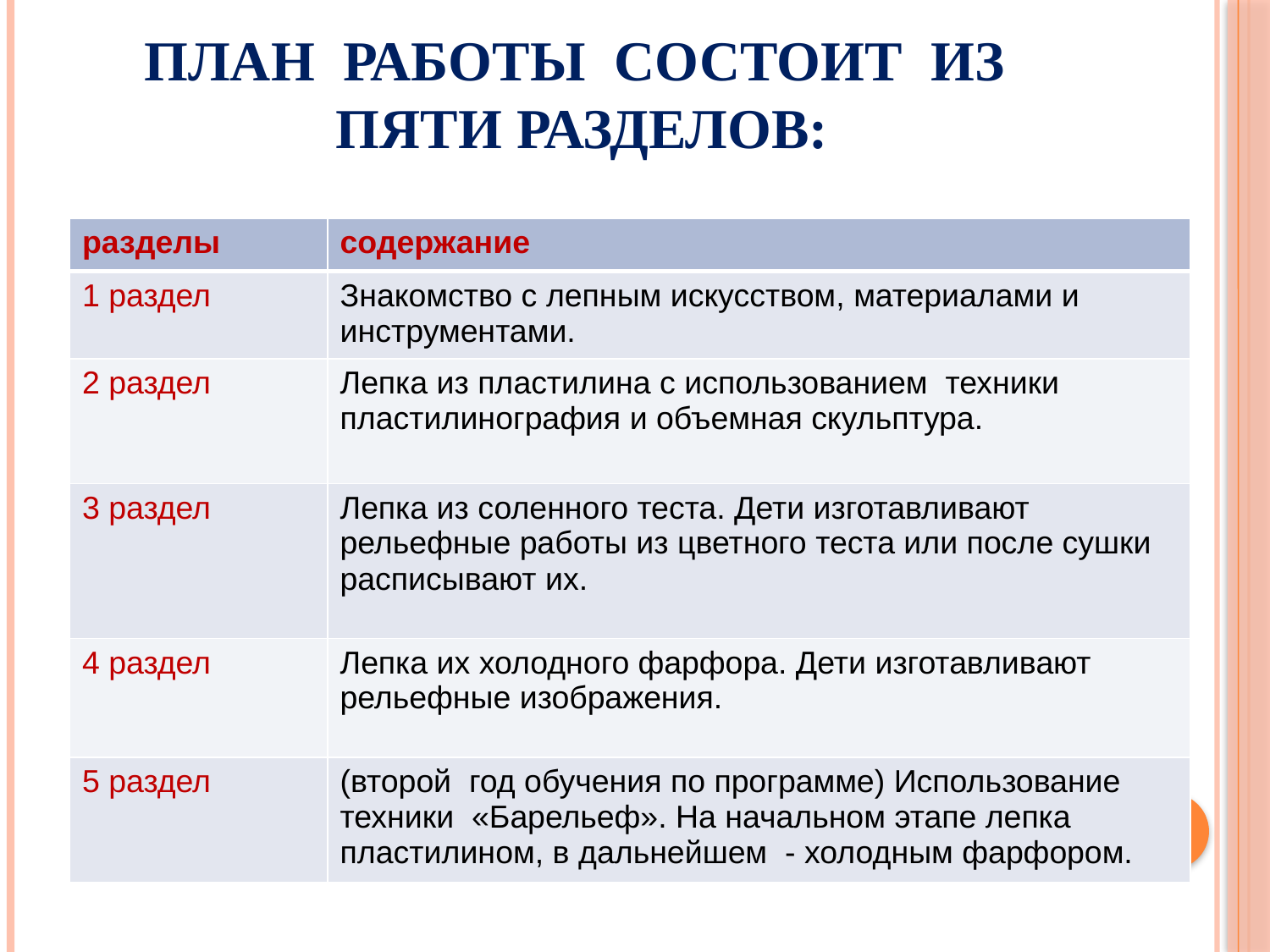

# План  работы  состоит  из  пяти разделов:
| разделы | содержание |
| --- | --- |
| 1 раздел | Знакомство с лепным искусством, материалами и инструментами. |
| 2 раздел | Лепка из пластилина с использованием техники пластилинография и объемная скульптура. |
| 3 раздел | Лепка из соленного теста. Дети изготавливают рельефные работы из цветного теста или после сушки расписывают их. |
| 4 раздел | Лепка их холодного фарфора. Дети изготавливают рельефные изображения. |
| 5 раздел | (второй год обучения по программе) Использование техники «Барельеф». На начальном этапе лепка пластилином, в дальнейшем - холодным фарфором. |